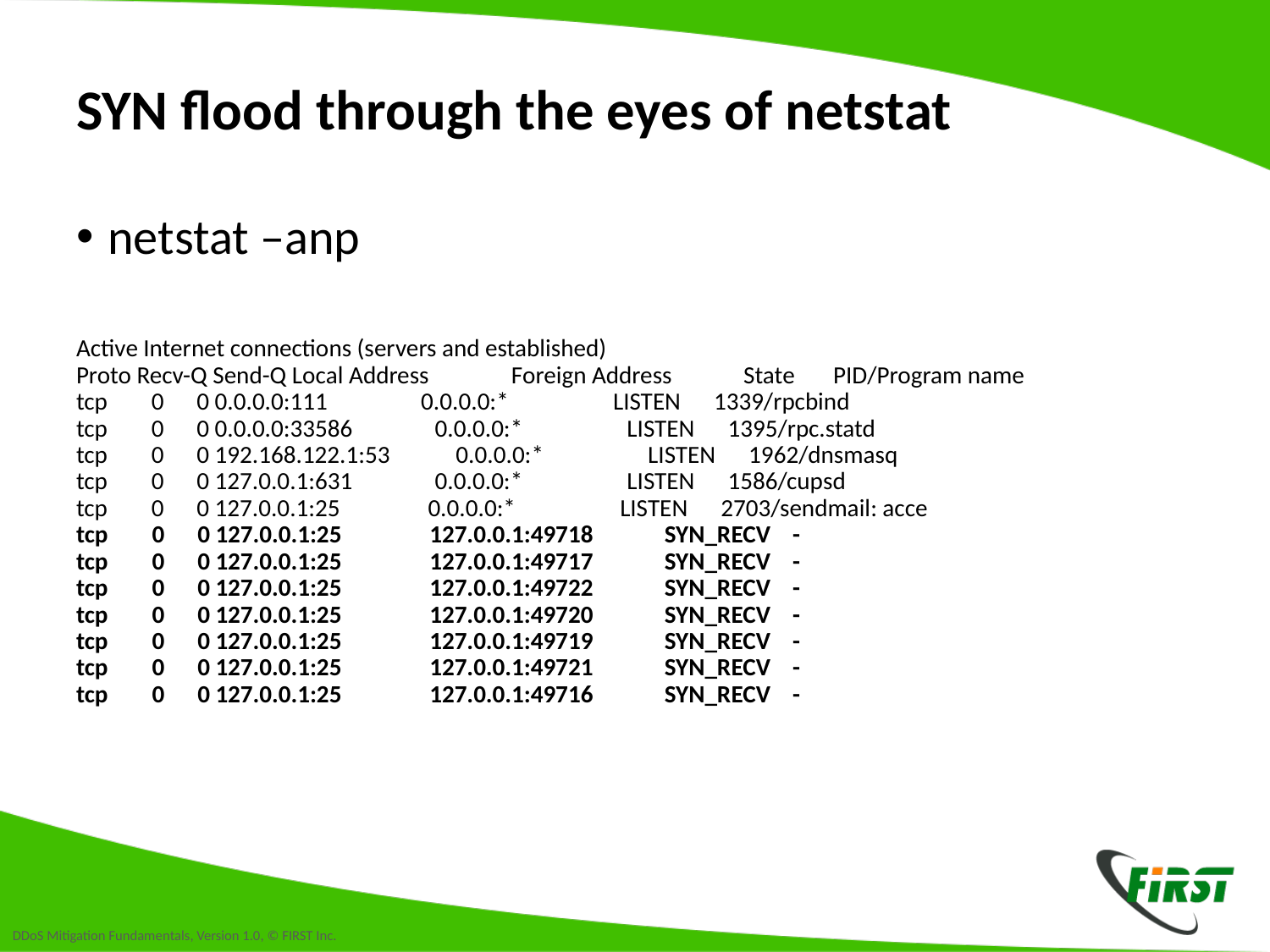

# SYN flood through the eyes of netstat
netstat –anp

Active Internet connections (servers and established)
Proto Recv-Q Send-Q Local Address               Foreign Address             State       PID/Program name
tcp        0      0 0.0.0.0:111                 0.0.0.0:*                   LISTEN      1339/rpcbind
tcp        0      0 0.0.0.0:33586               0.0.0.0:*                   LISTEN      1395/rpc.statd
tcp        0      0 192.168.122.1:53            0.0.0.0:*                   LISTEN      1962/dnsmasq
tcp        0      0 127.0.0.1:631               0.0.0.0:*                   LISTEN      1586/cupsd
tcp        0      0 127.0.0.1:25                0.0.0.0:*                   LISTEN      2703/sendmail: acce
tcp        0      0 127.0.0.1:25                127.0.0.1:49718             SYN_RECV    -
tcp        0      0 127.0.0.1:25                127.0.0.1:49717             SYN_RECV    -
tcp        0      0 127.0.0.1:25                127.0.0.1:49722             SYN_RECV    -
tcp        0      0 127.0.0.1:25                127.0.0.1:49720             SYN_RECV    -
tcp        0      0 127.0.0.1:25                127.0.0.1:49719             SYN_RECV    -
tcp        0      0 127.0.0.1:25                127.0.0.1:49721             SYN_RECV    -
tcp        0      0 127.0.0.1:25                127.0.0.1:49716             SYN_RECV    -